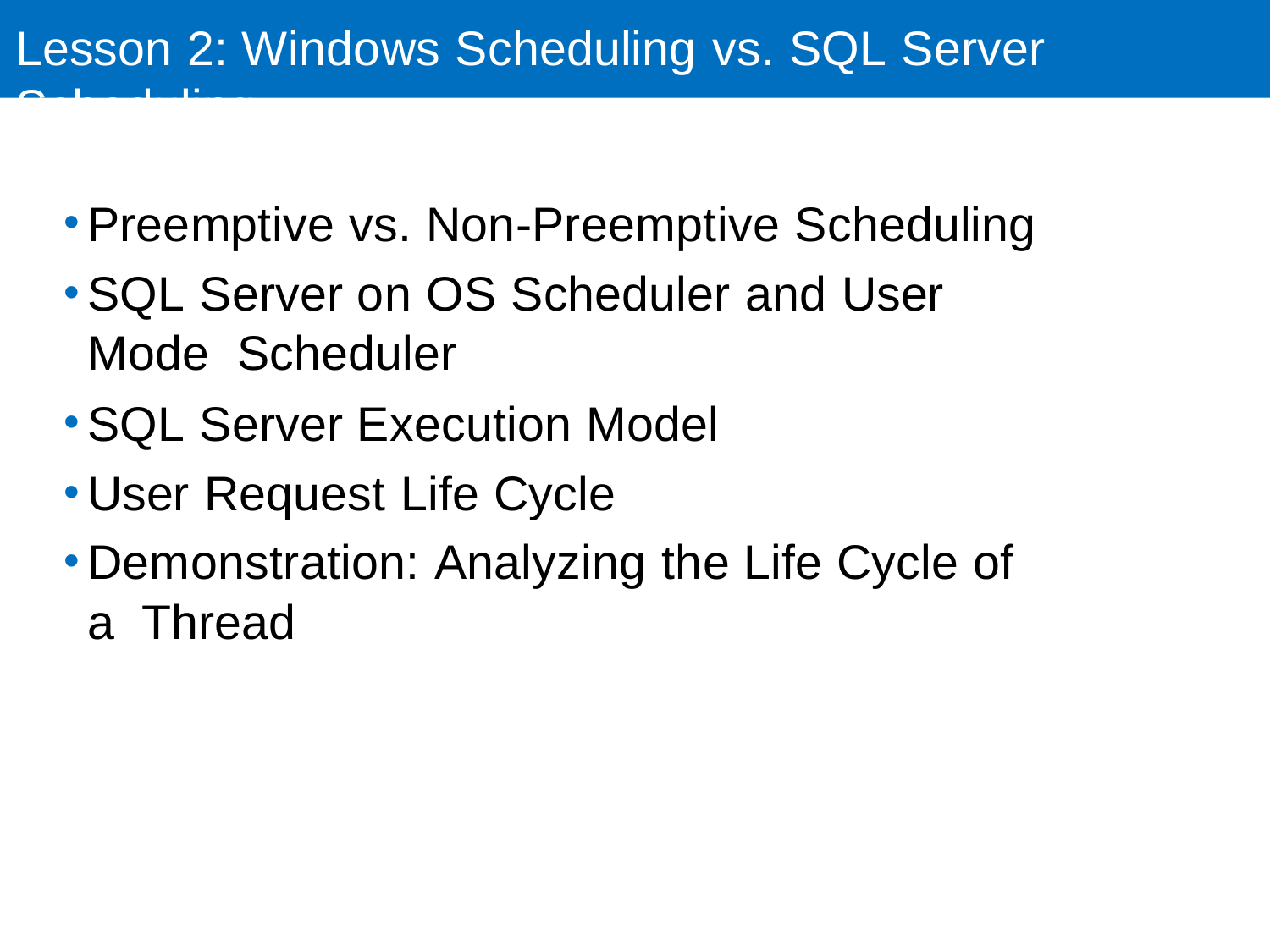

Lesson 2: Windows Scheduling vs. SQL Server Scheduling

Preemptive vs. Non-Preemptive Scheduling
SQL Server on OS Scheduler and User Mode  Scheduler
SQL Server Execution Model
User Request Life Cycle
Demonstration: Analyzing the Life Cycle of a  Thread